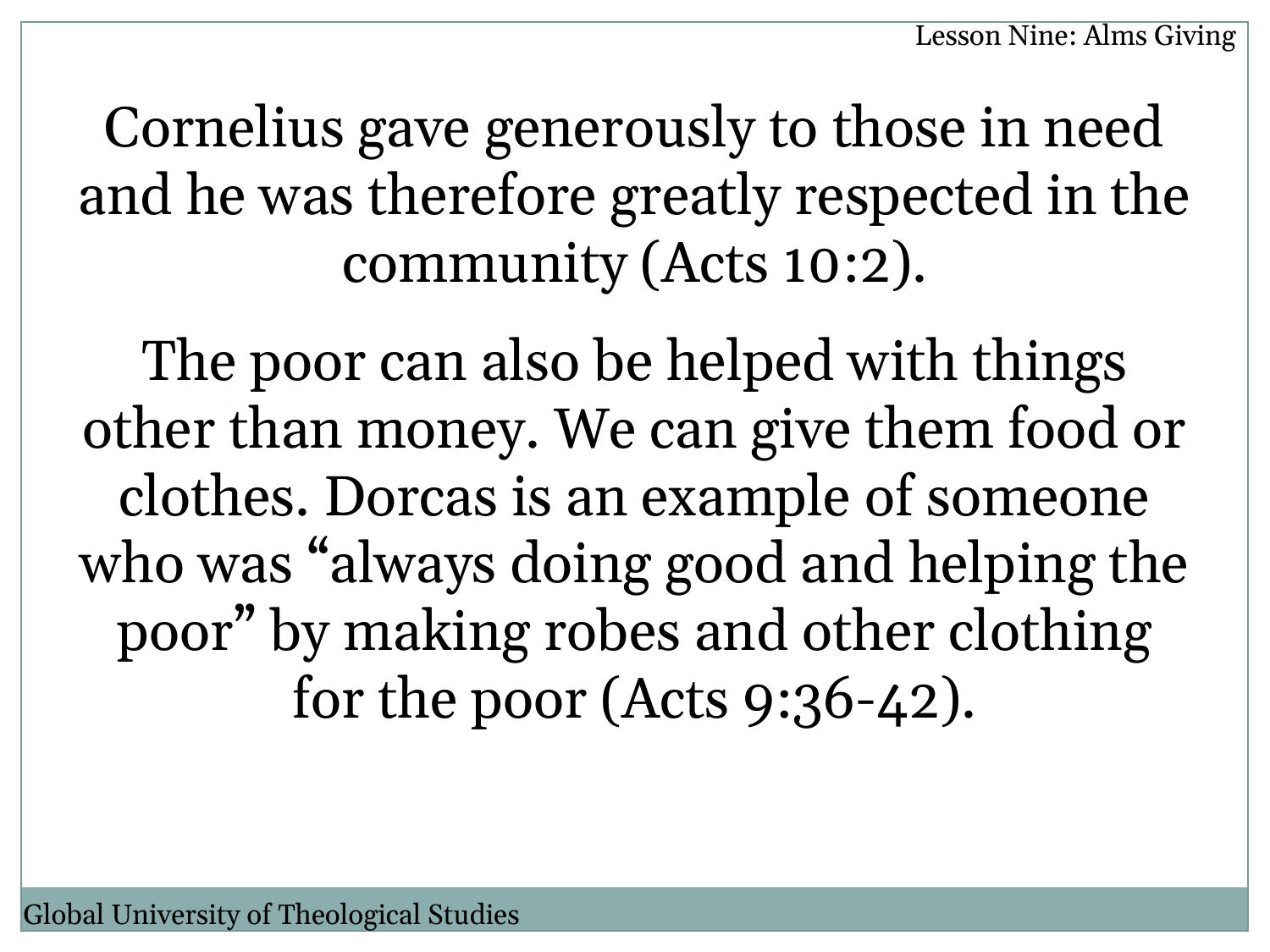

Lesson Nine: Alms Giving
Cornelius gave generously to those in need and he was therefore greatly respected in the community (Acts 10:2).
The poor can also be helped with things other than money. We can give them food or clothes. Dorcas is an example of someone who was “always doing good and helping the poor” by making robes and other clothing for the poor (Acts 9:36-42).
Global University of Theological Studies